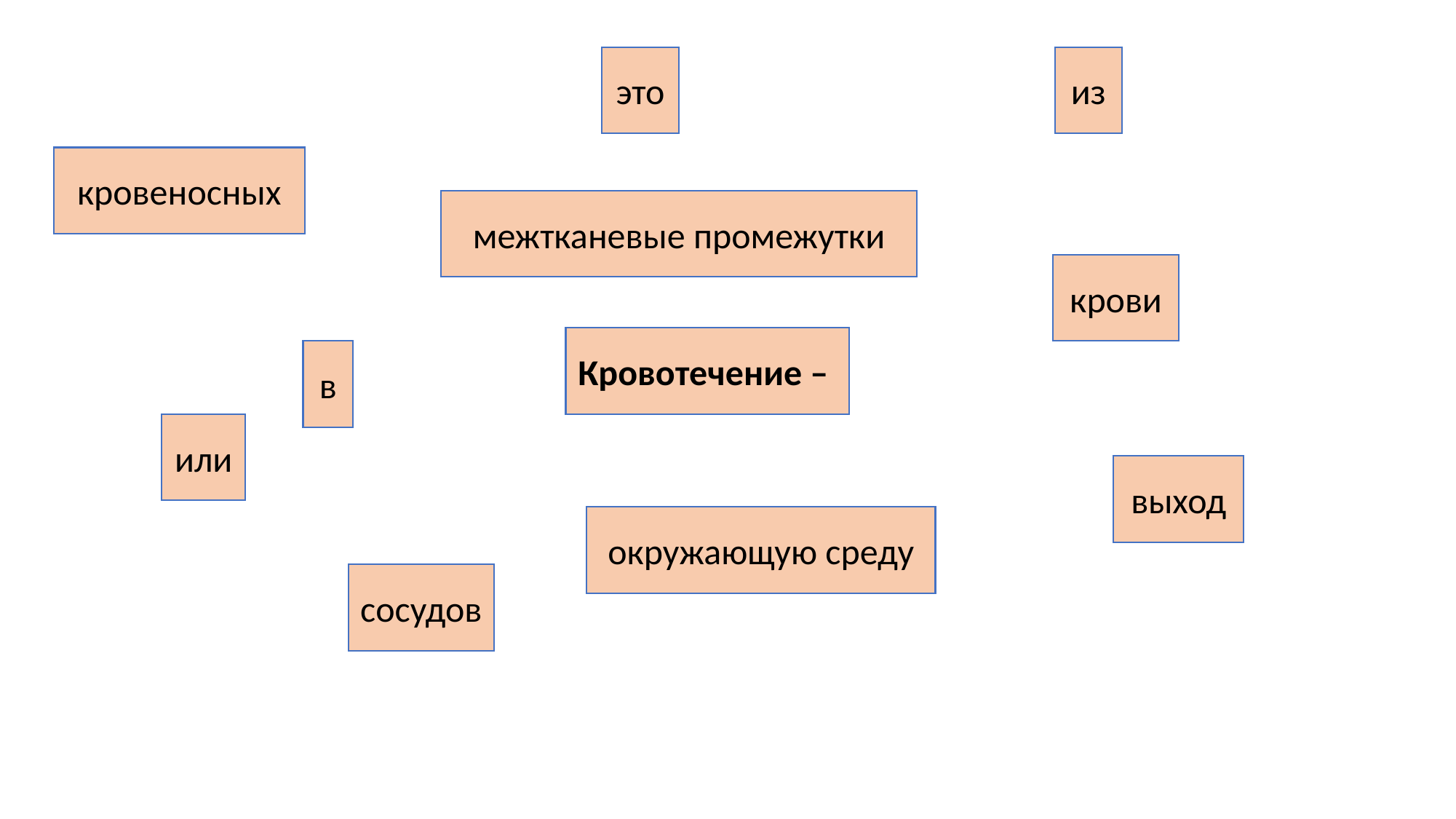

это
из
кровеносных
межтканевые промежутки
крови
Кровотечение –
в
или
выход
окружающую среду
сосудов